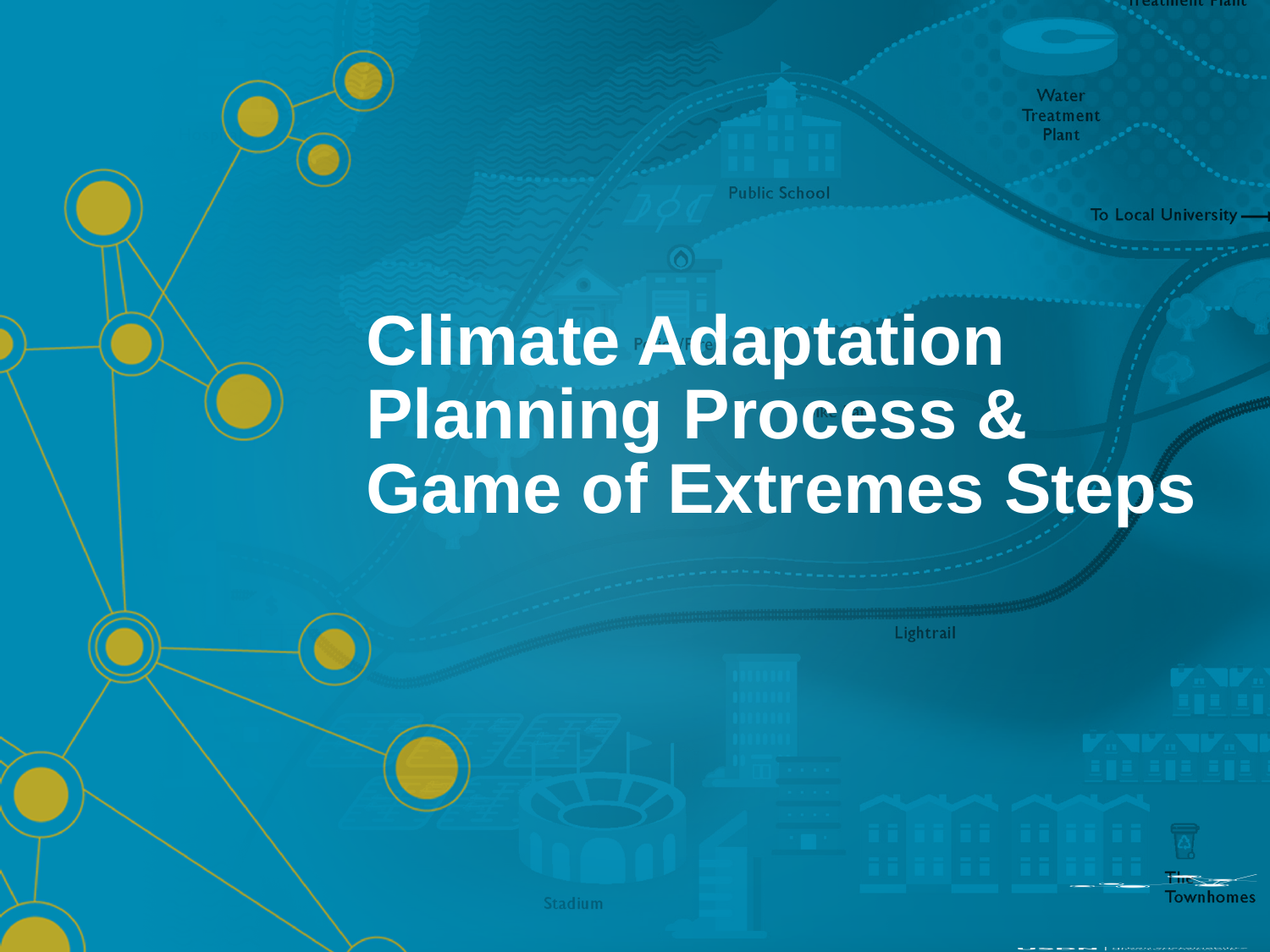

# Climate Adaptation Planning Process & Game of Extremes Steps